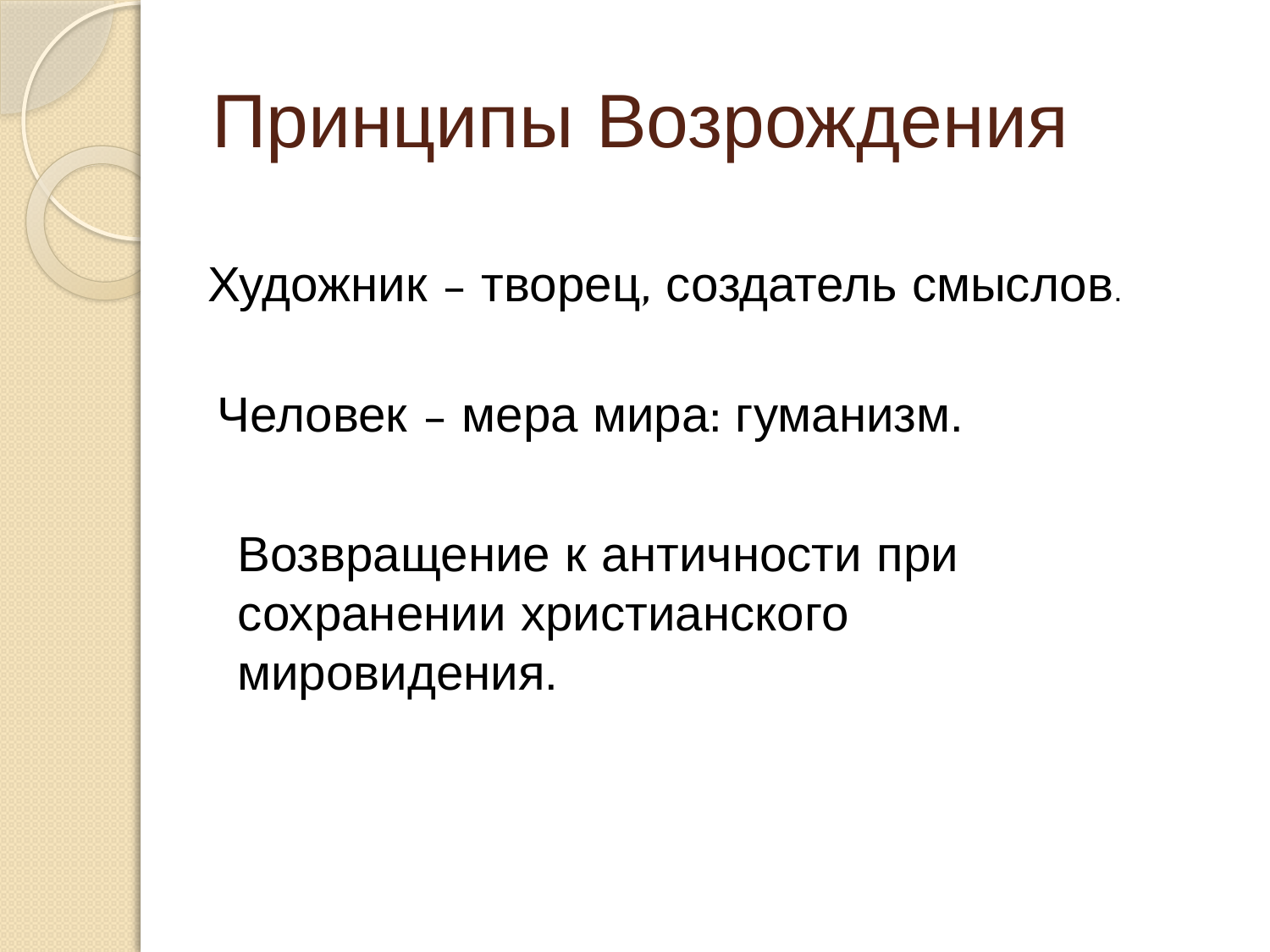

# Принципы Возрождения
Художник – творец, создатель смыслов.
Человек – мера мира: гуманизм.
Возвращение к античности при сохранении христианского мировидения.